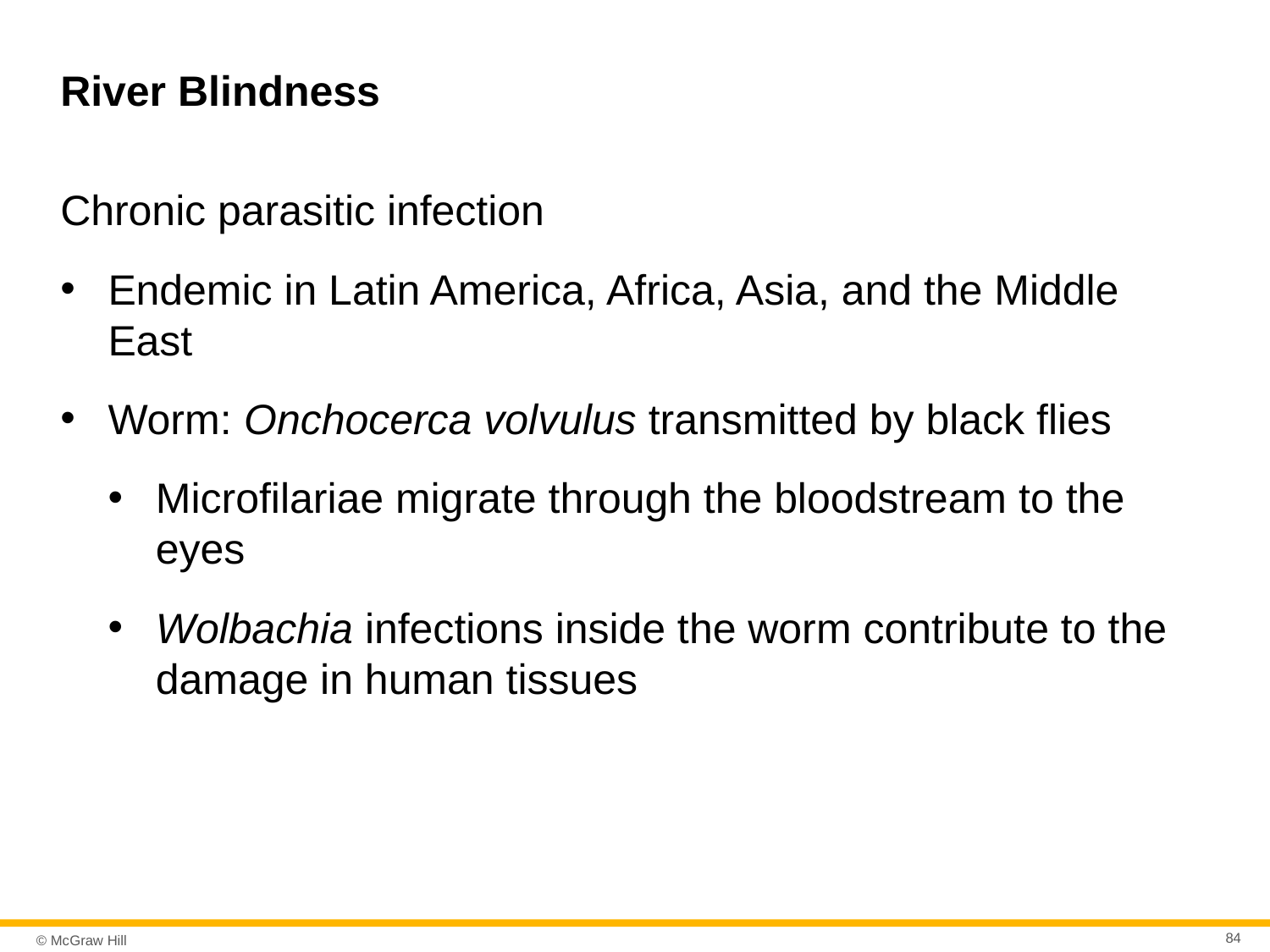

# River Blindness
Chronic parasitic infection
Endemic in Latin America, Africa, Asia, and the Middle East
Worm: Onchocerca volvulus transmitted by black flies
Microfilariae migrate through the bloodstream to the eyes
Wolbachia infections inside the worm contribute to the damage in human tissues